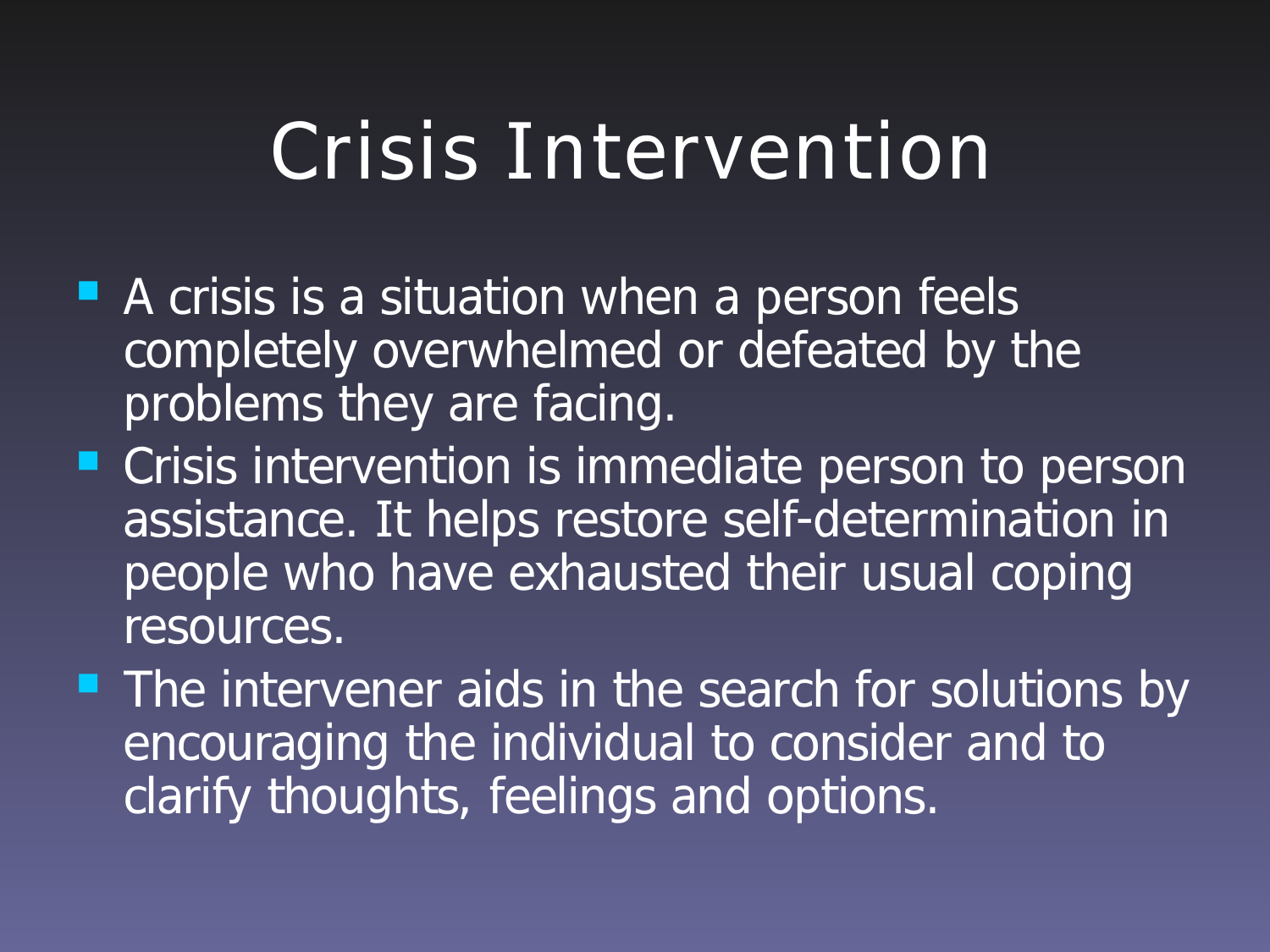

# Crisis Intervention

A crisis is a situation when a person feels completely overwhelmed or defeated by the problems they are facing.
Crisis intervention is immediate person to person assistance. It helps restore self-determination in people who have exhausted their usual coping resources.
The intervener aids in the search for solutions by encouraging the individual to consider and to clarify thoughts, feelings and options.